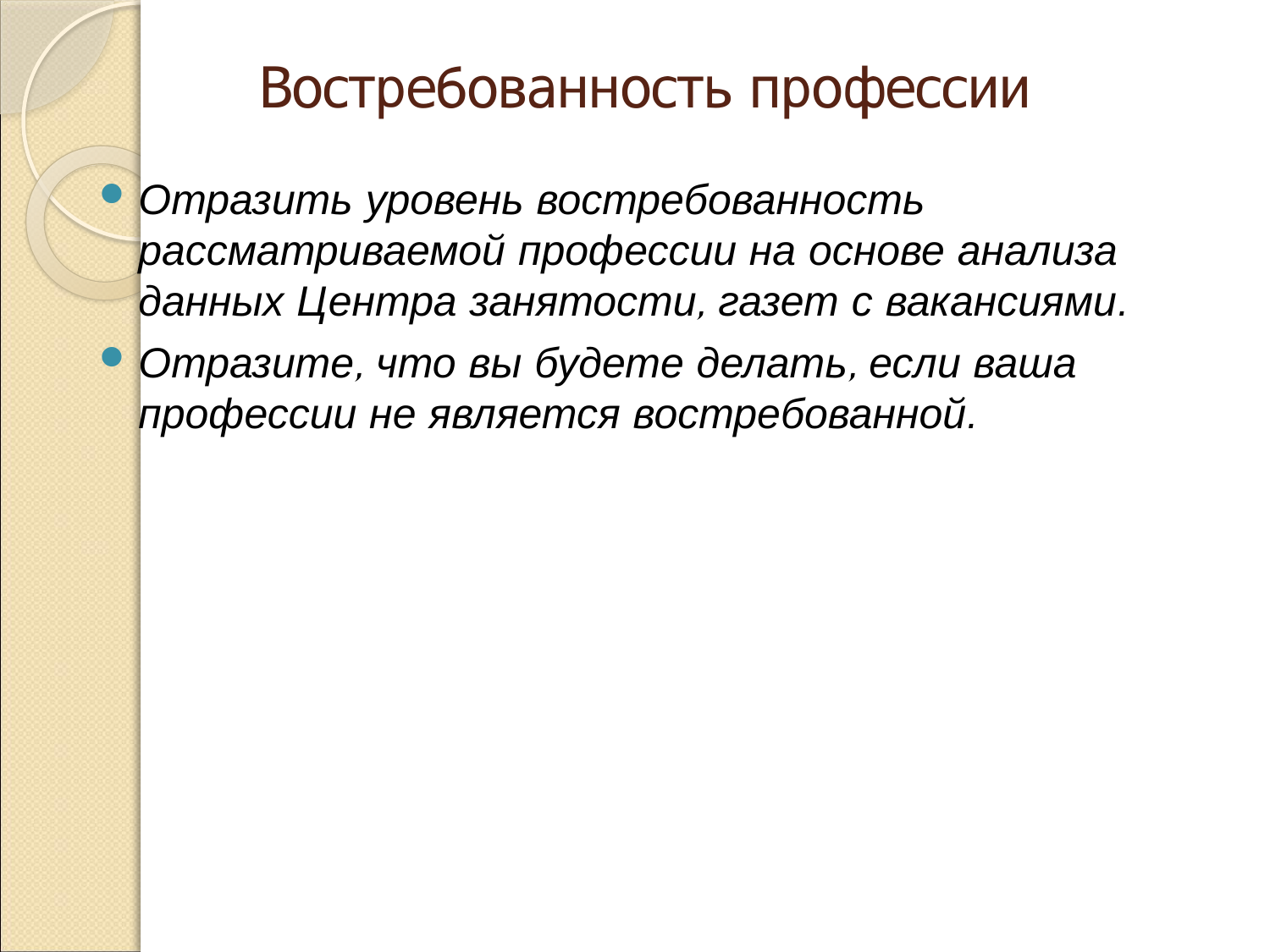

# Востребованность профессии
Отразить уровень востребованность рассматриваемой профессии на основе анализа данных Центра занятости, газет с вакансиями.
Отразите, что вы будете делать, если ваша профессии не является востребованной.